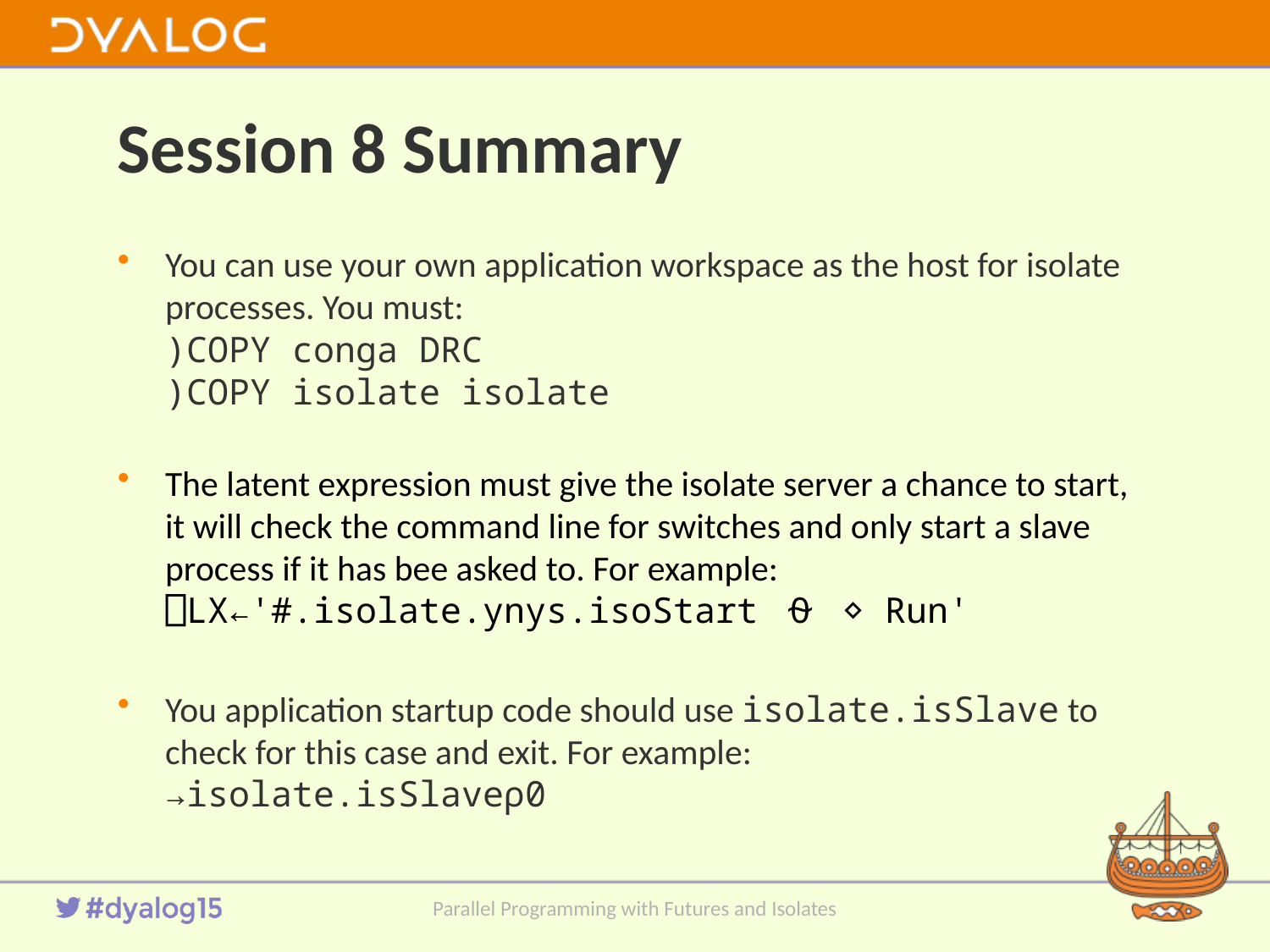

# Session 8 Summary
You can use your own application workspace as the host for isolate processes. You must:
)COPY conga DRC
)COPY isolate isolate
The latent expression must give the isolate server a chance to start, it will check the command line for switches and only start a slave process if it has bee asked to. For example:
⎕LX←'#.isolate.ynys.isoStart ⍬ ⋄ Run'

You application startup code should use isolate.isSlave to check for this case and exit. For example:
→isolate.isSlave⍴0

Parallel Programming with Futures and Isolates